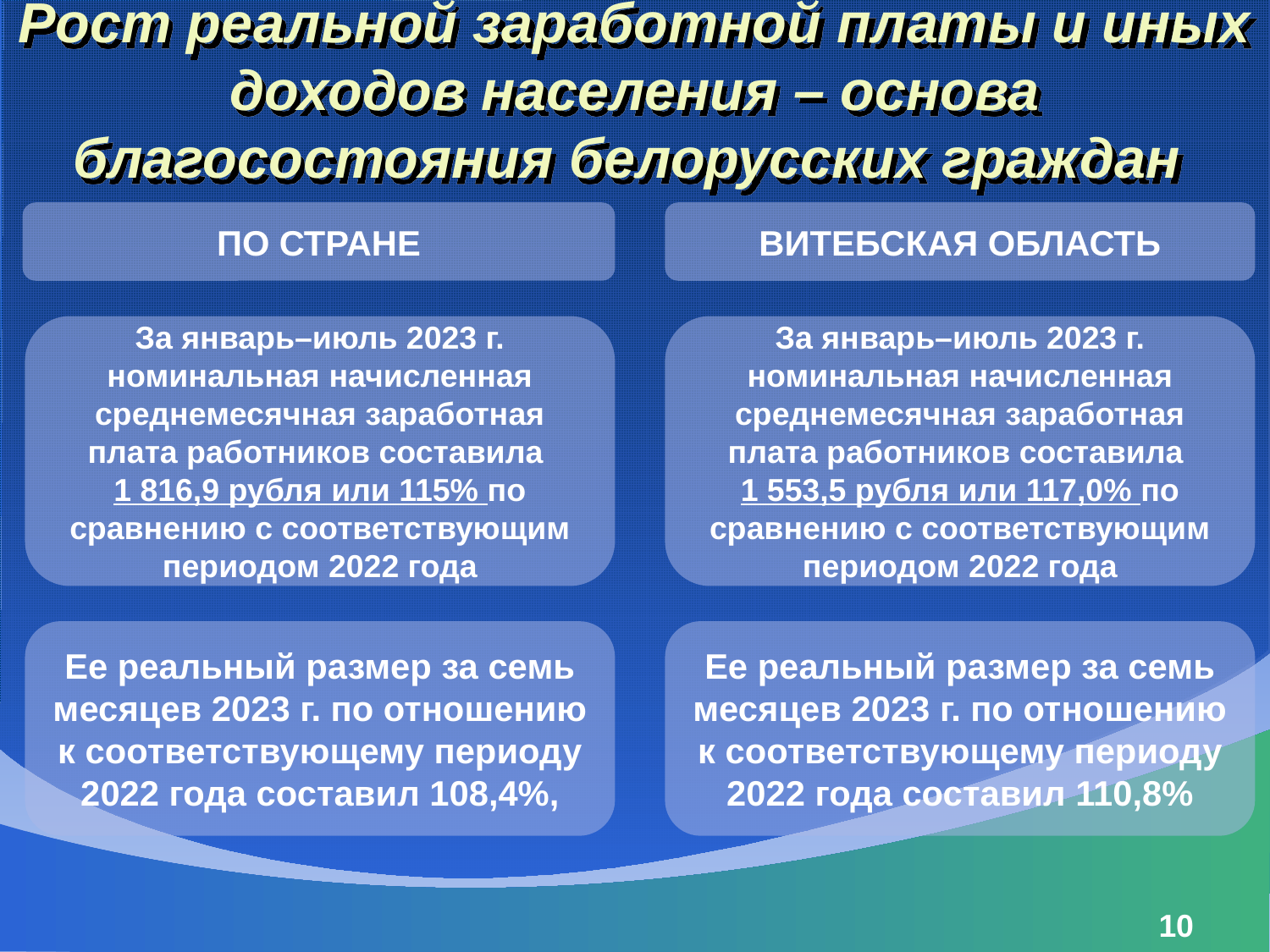

Рост реальной заработной платы и иных доходов населения – основа благосостояния белорусских граждан
ПО СТРАНЕ
ВИТЕБСКАЯ ОБЛАСТЬ
За январь–июль 2023 г. номинальная начисленная среднемесячная заработная плата работников составила
1 816,9 рубля или 115% по сравнению с соответствующим периодом 2022 года
За январь–июль 2023 г. номинальная начисленная среднемесячная заработная плата работников составила
1 553,5 рубля или 117,0% по сравнению с соответствующим периодом 2022 года
Ее реальный размер за семь месяцев 2023 г. по отношению к соответствующему периоду 2022 года составил 108,4%,
Ее реальный размер за семь месяцев 2023 г. по отношению к соответствующему периоду 2022 года составил 110,8%
10